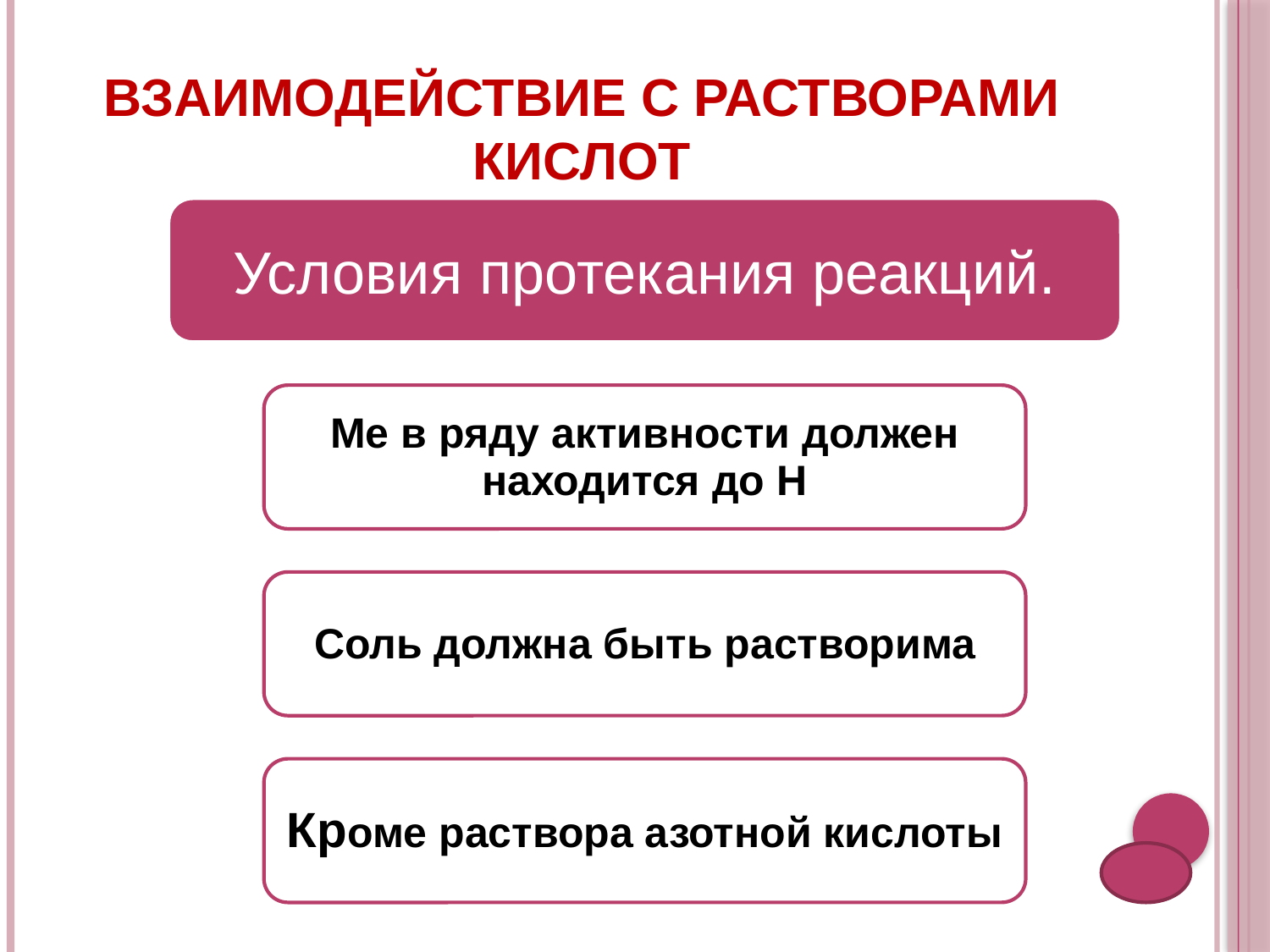

# Взаимодействие с растворами кислот
Условия протекания реакций.
Ме в ряду активности должен находится до Н
Соль должна быть растворима
Кроме раствора азотной кислоты